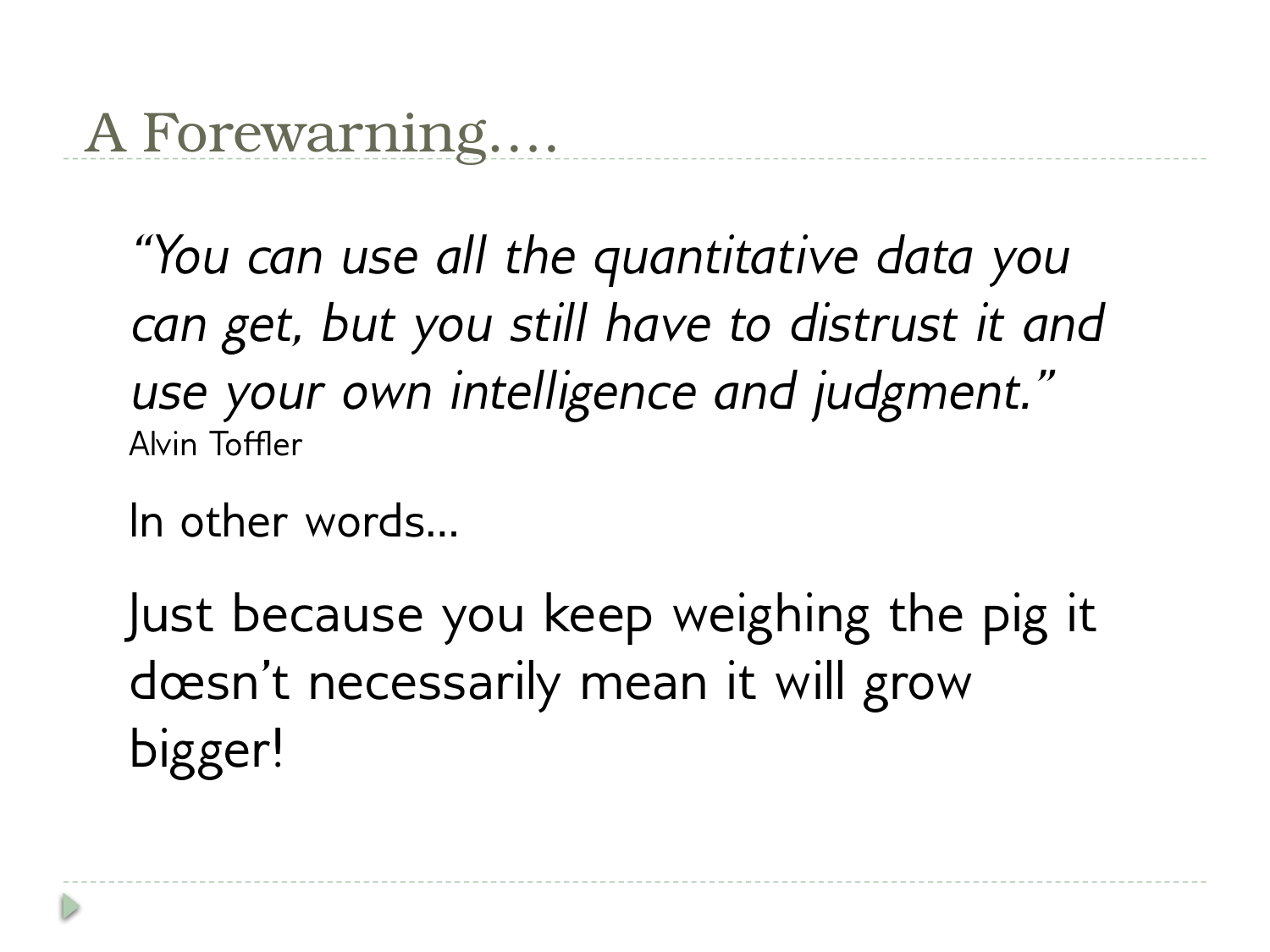

# A Forewarning….
“You can use all the quantitative data you can get, but you still have to distrust it and use your own intelligence and judgment.” Alvin Toffler
In other words…
Just because you keep weighing the pig it doesn’t necessarily mean it will grow bigger!